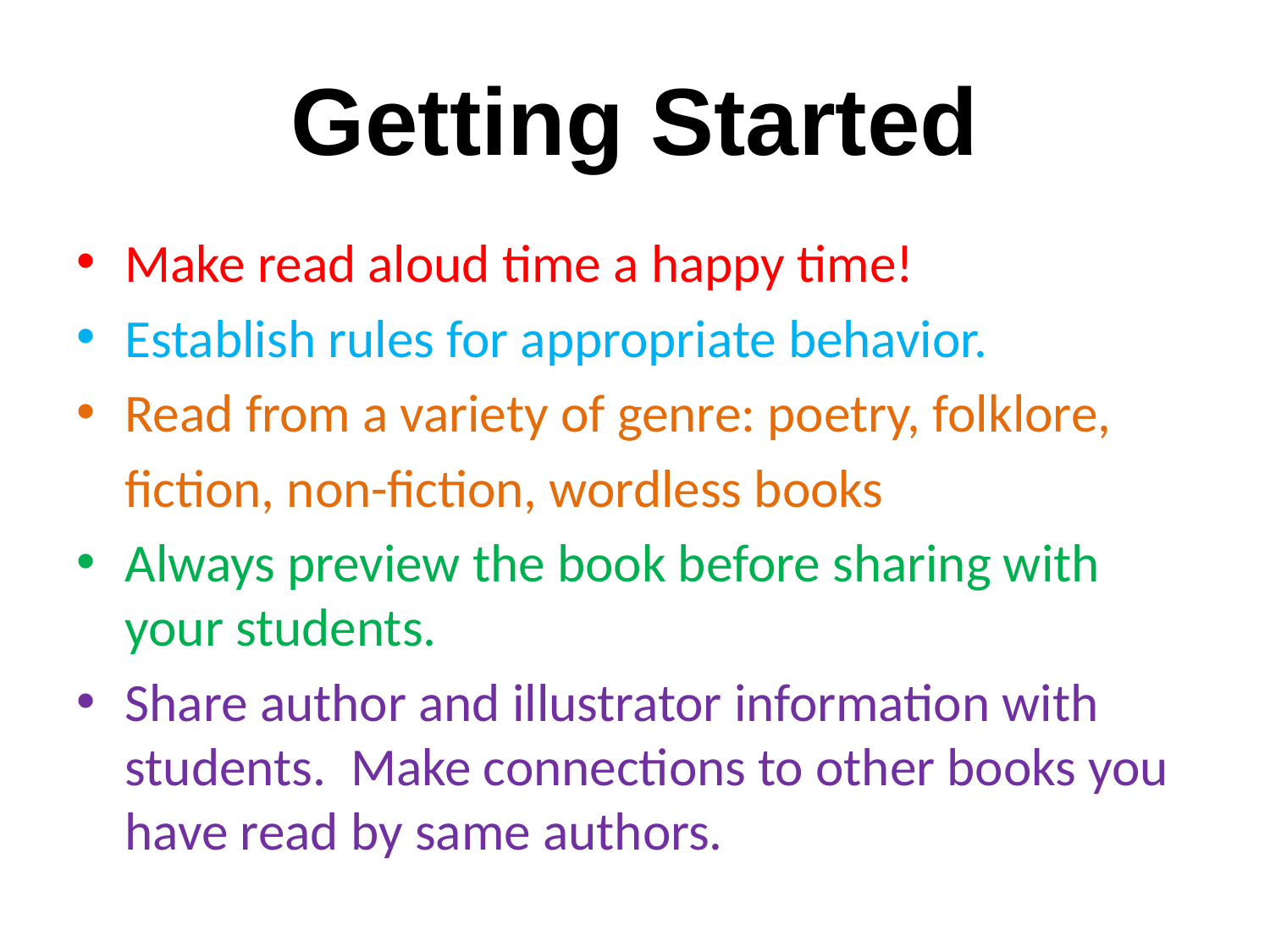

# Getting Started
Make read aloud time a happy time!
Establish rules for appropriate behavior.
Read from a variety of genre: poetry, folklore,
    fiction, non-fiction, wordless books
Always preview the book before sharing with your students.
Share author and illustrator information with students.  Make connections to other books you have read by same authors.